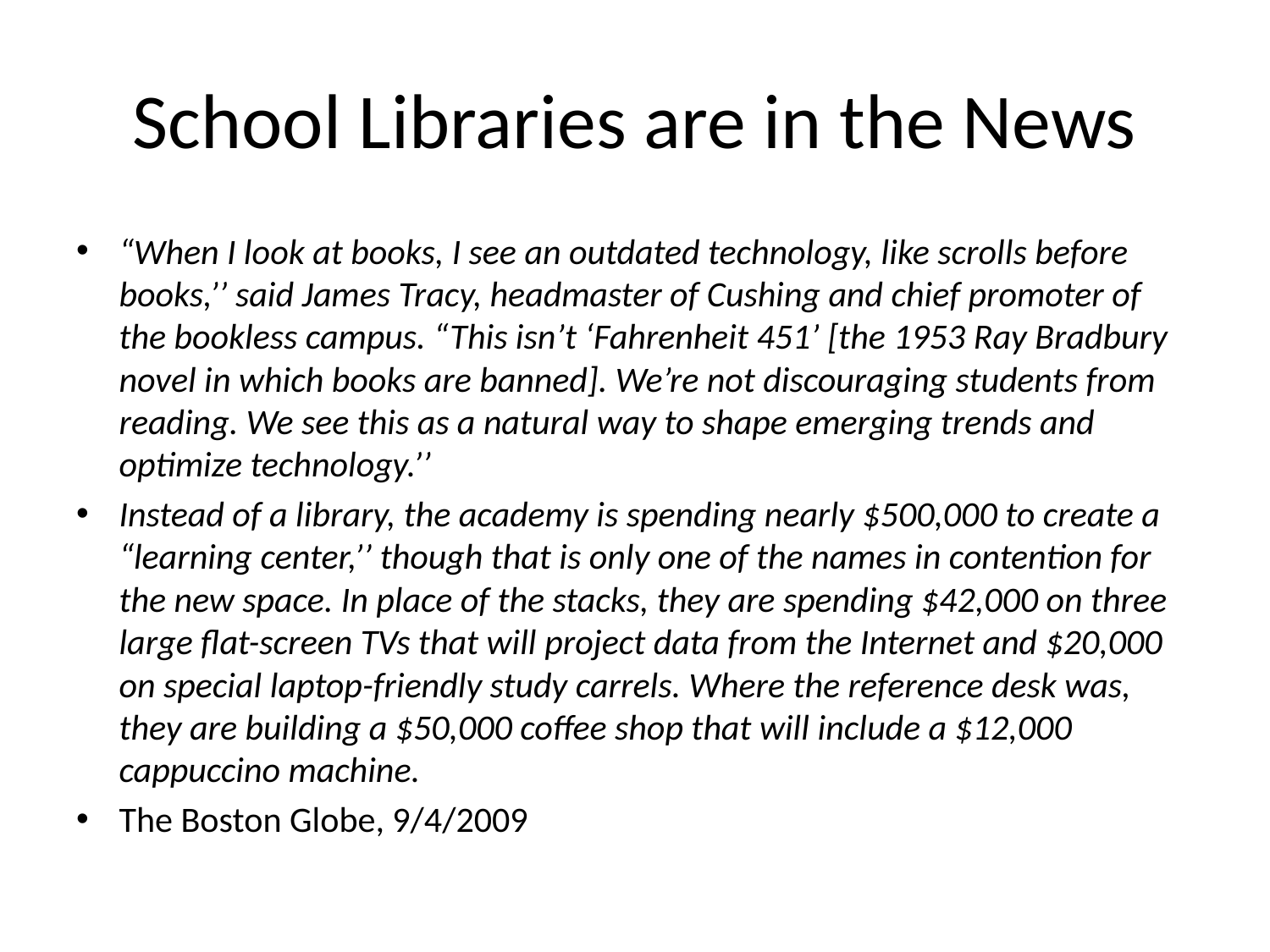

# School Libraries are in the News
“When I look at books, I see an outdated technology, like scrolls before books,’’ said James Tracy, headmaster of Cushing and chief promoter of the bookless campus. “This isn’t ‘Fahrenheit 451’ [the 1953 Ray Bradbury novel in which books are banned]. We’re not discouraging students from reading. We see this as a natural way to shape emerging trends and optimize technology.’’
Instead of a library, the academy is spending nearly $500,000 to create a “learning center,’’ though that is only one of the names in contention for the new space. In place of the stacks, they are spending $42,000 on three large flat-screen TVs that will project data from the Internet and $20,000 on special laptop-friendly study carrels. Where the reference desk was, they are building a $50,000 coffee shop that will include a $12,000 cappuccino machine.
The Boston Globe, 9/4/2009